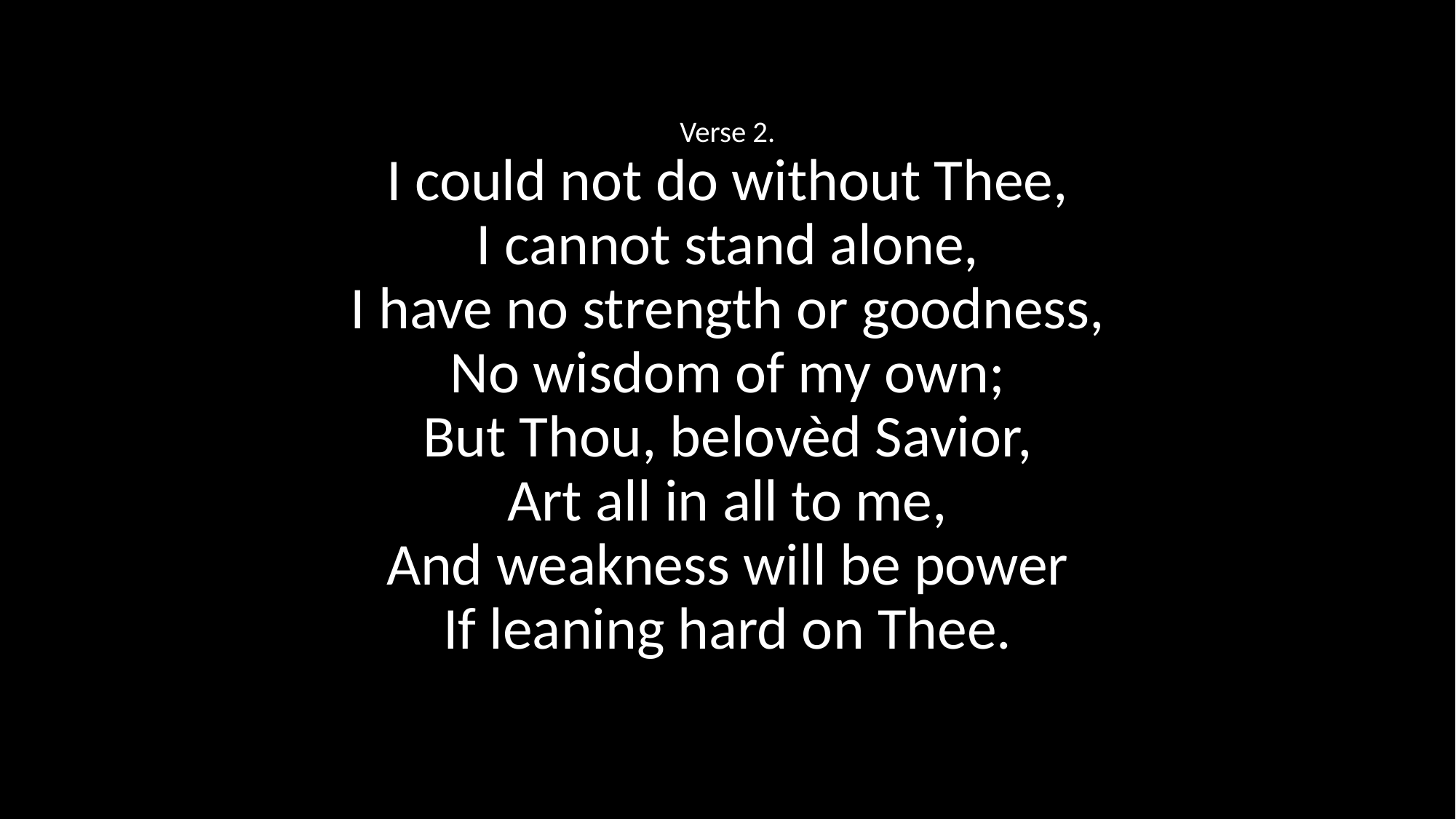

Verse 2.
I could not do without Thee,
I cannot stand alone,
I have no strength or goodness,
No wisdom of my own;
But Thou, belovèd Savior,
Art all in all to me,
And weakness will be power
If leaning hard on Thee.